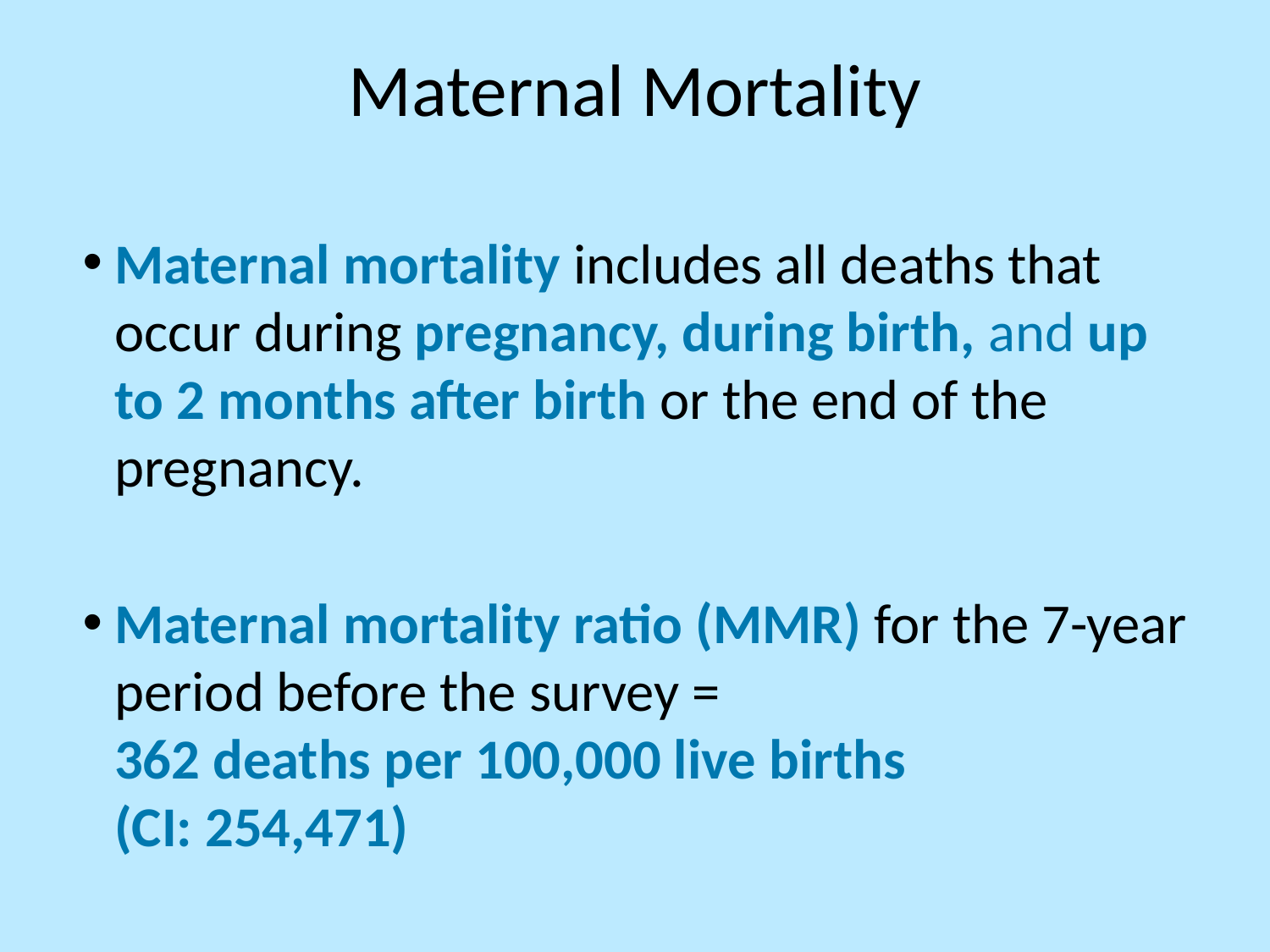

# Maternal Mortality
Maternal mortality includes all deaths that occur during pregnancy, during birth, and up to 2 months after birth or the end of the pregnancy.

Maternal mortality ratio (MMR) for the 7-year period before the survey =
362 deaths per 100,000 live births
(CI: 254,471)